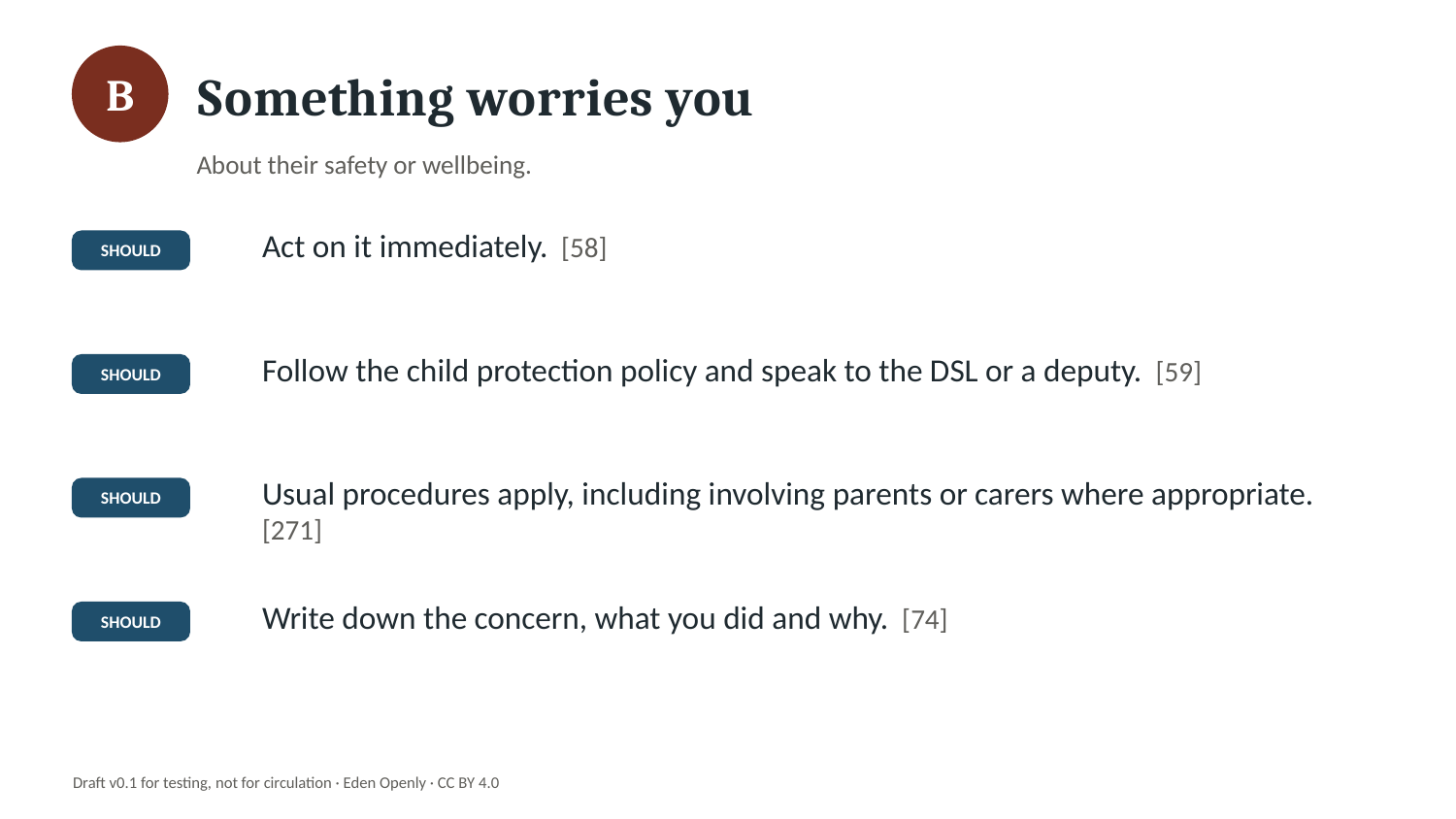

Something worries you

B
About their safety or wellbeing.
Act on it immediately.  [58]

SHOULD
Follow the child protection policy and speak to the DSL or a deputy.  [59]

SHOULD
Usual procedures apply, including involving parents or carers where appropriate.  [271]

SHOULD
Write down the concern, what you did and why.  [74]

SHOULD
Draft v0.1 for testing, not for circulation · Eden Openly · CC BY 4.0